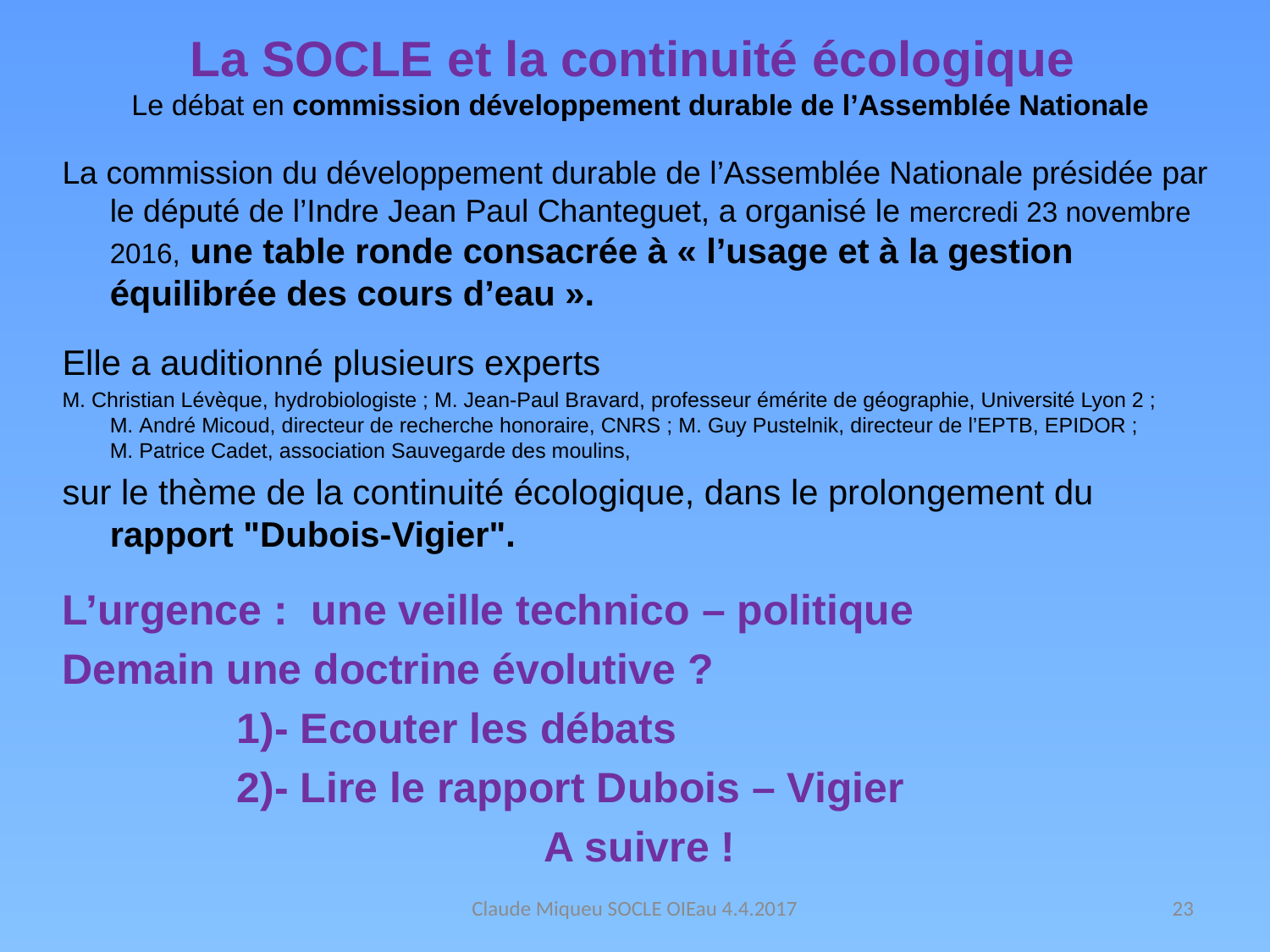

# La SOCLE et la continuité écologique Le débat en commission développement durable de l’Assemblée Nationale
La commission du développement durable de l’Assemblée Nationale présidée par le député de l’Indre Jean Paul Chanteguet, a organisé le mercredi 23 novembre 2016, une table ronde consacrée à « l’usage et à la gestion équilibrée des cours d’eau ».

Elle a auditionné plusieurs experts
M. Christian Lévèque, hydrobiologiste ; M. Jean-Paul Bravard, professeur émérite de géographie, Université Lyon 2 ; M. André Micoud, directeur de recherche honoraire, CNRS ; M. Guy Pustelnik, directeur de l’EPTB, EPIDOR ; M. Patrice Cadet, association Sauvegarde des moulins,
sur le thème de la continuité écologique, dans le prolongement du rapport "Dubois-Vigier".

L’urgence :  une veille technico – politique
Demain une doctrine évolutive ?
		1)- Ecouter les débats
		2)- Lire le rapport Dubois – Vigier
A suivre !
Claude Miqueu SOCLE OIEau 4.4.2017
23